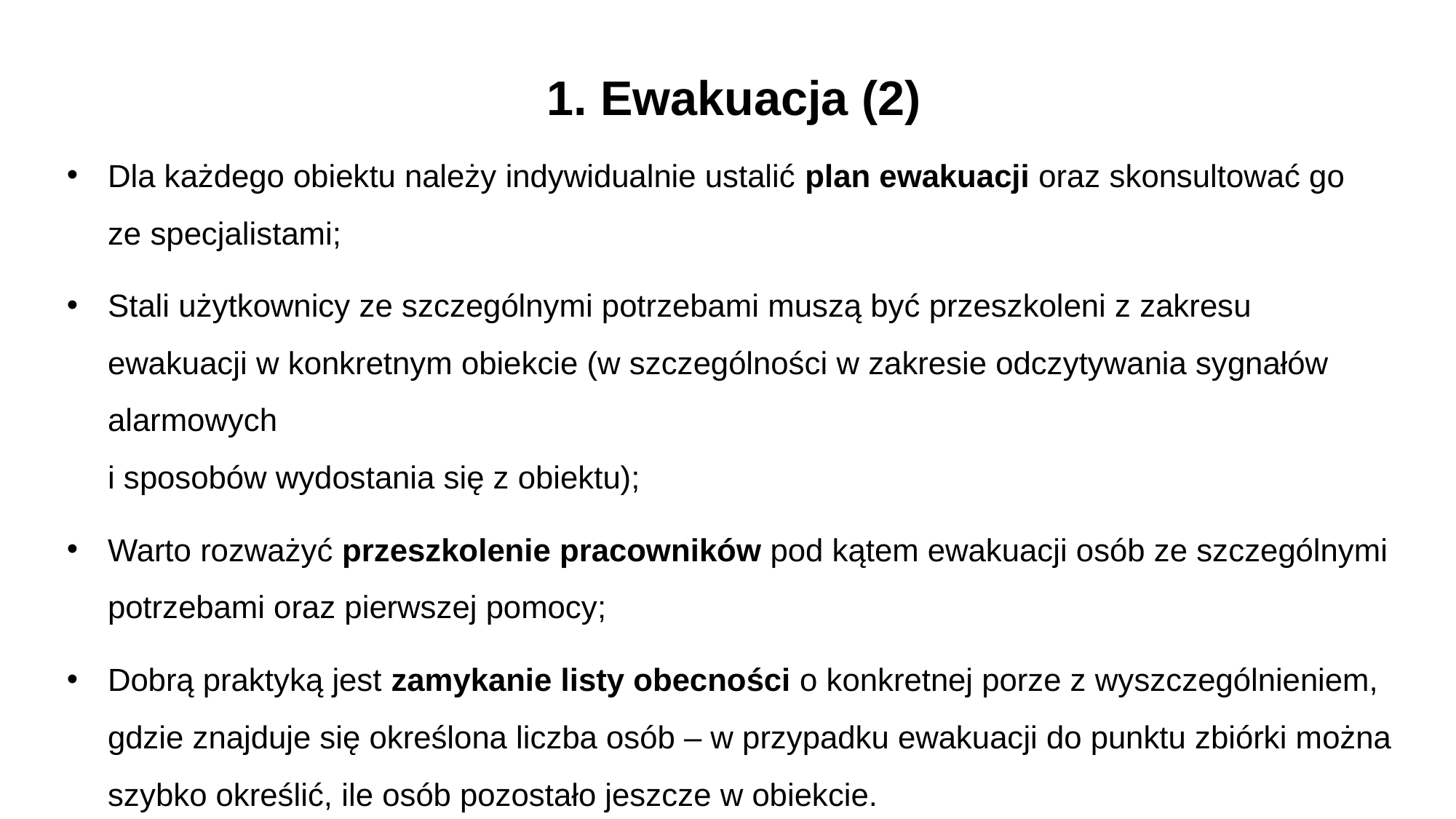

1. Ewakuacja (2)
Dla każdego obiektu należy indywidualnie ustalić plan ewakuacji oraz skonsultować go
ze specjalistami;
Stali użytkownicy ze szczególnymi potrzebami muszą być przeszkoleni z zakresu ewakuacji w konkretnym obiekcie (w szczególności w zakresie odczytywania sygnałów alarmowych
i sposobów wydostania się z obiektu);
Warto rozważyć przeszkolenie pracowników pod kątem ewakuacji osób ze szczególnymi potrzebami oraz pierwszej pomocy;
Dobrą praktyką jest zamykanie listy obecności o konkretnej porze z wyszczególnieniem, gdzie znajduje się określona liczba osób – w przypadku ewakuacji do punktu zbiórki można szybko określić, ile osób pozostało jeszcze w obiekcie.